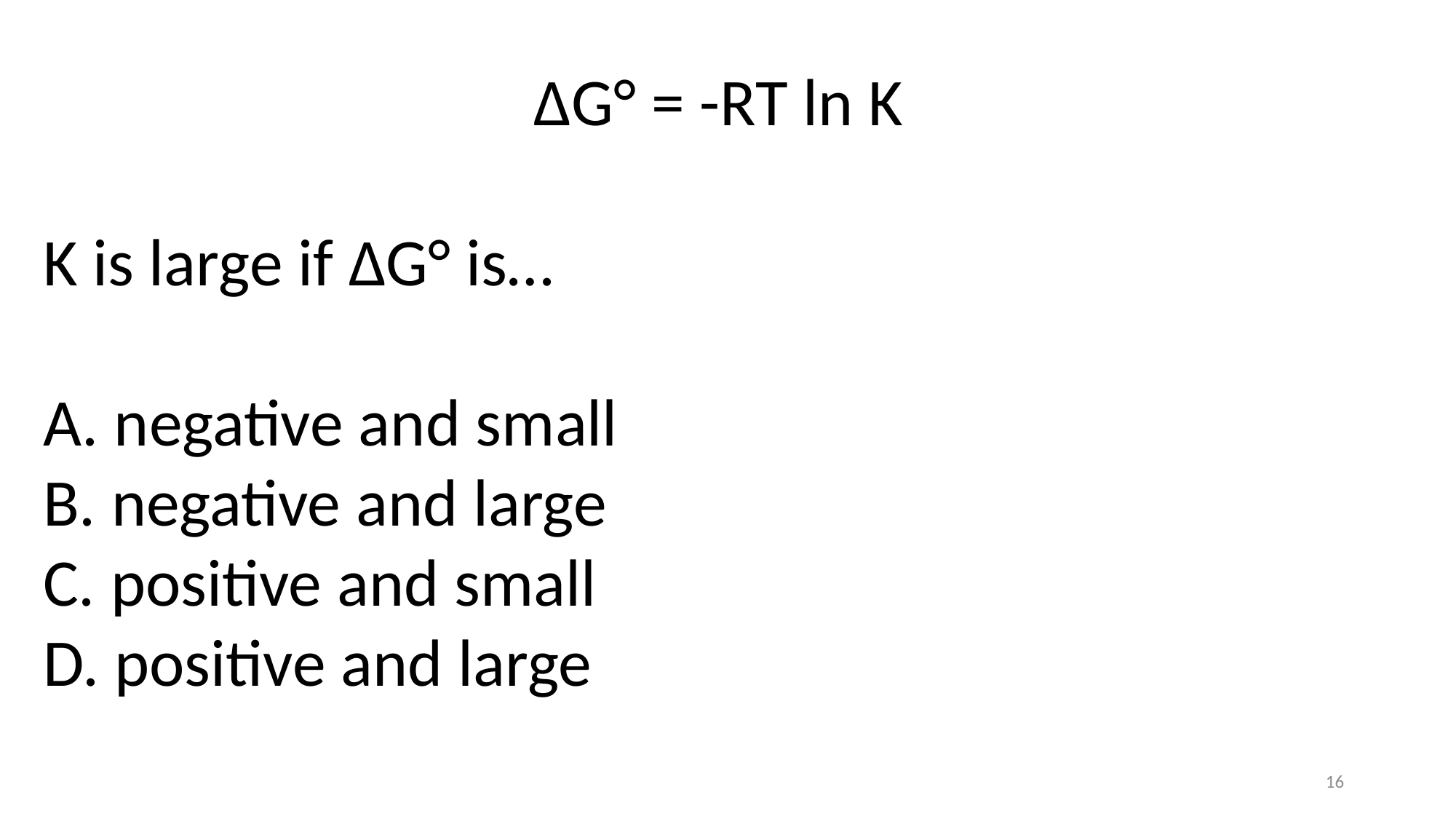

∆G° = -RT ln K

K is large if ∆G° is…

 negative and small
 negative and large
 positive and small
 positive and large
16